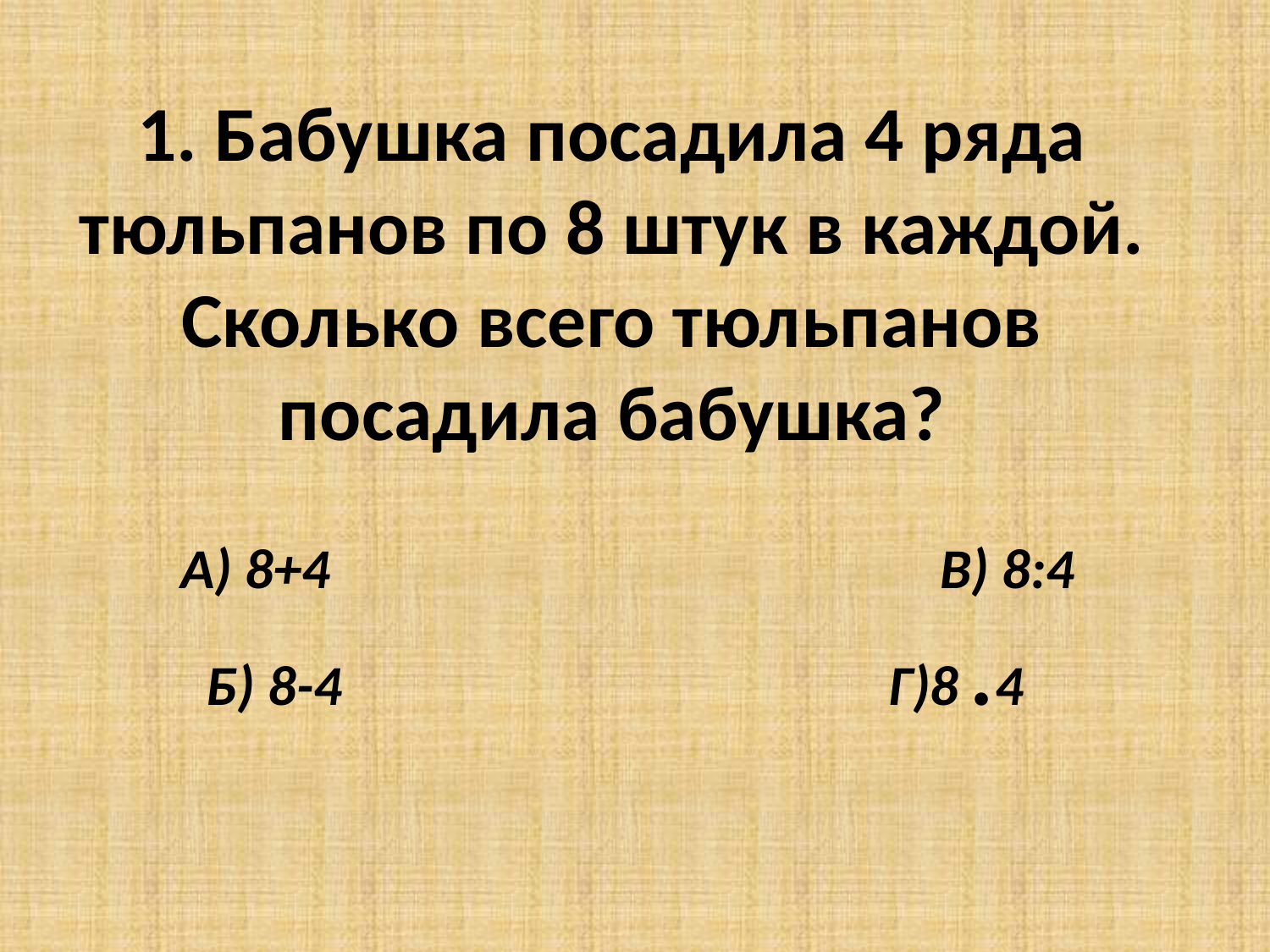

# 1. Бабушка посадила 4 ряда тюльпанов по 8 штук в каждой. Сколько всего тюльпанов посадила бабушка?
  А) 8+4                                                В) 8:4
Б) 8-4                                           Г)8 .4